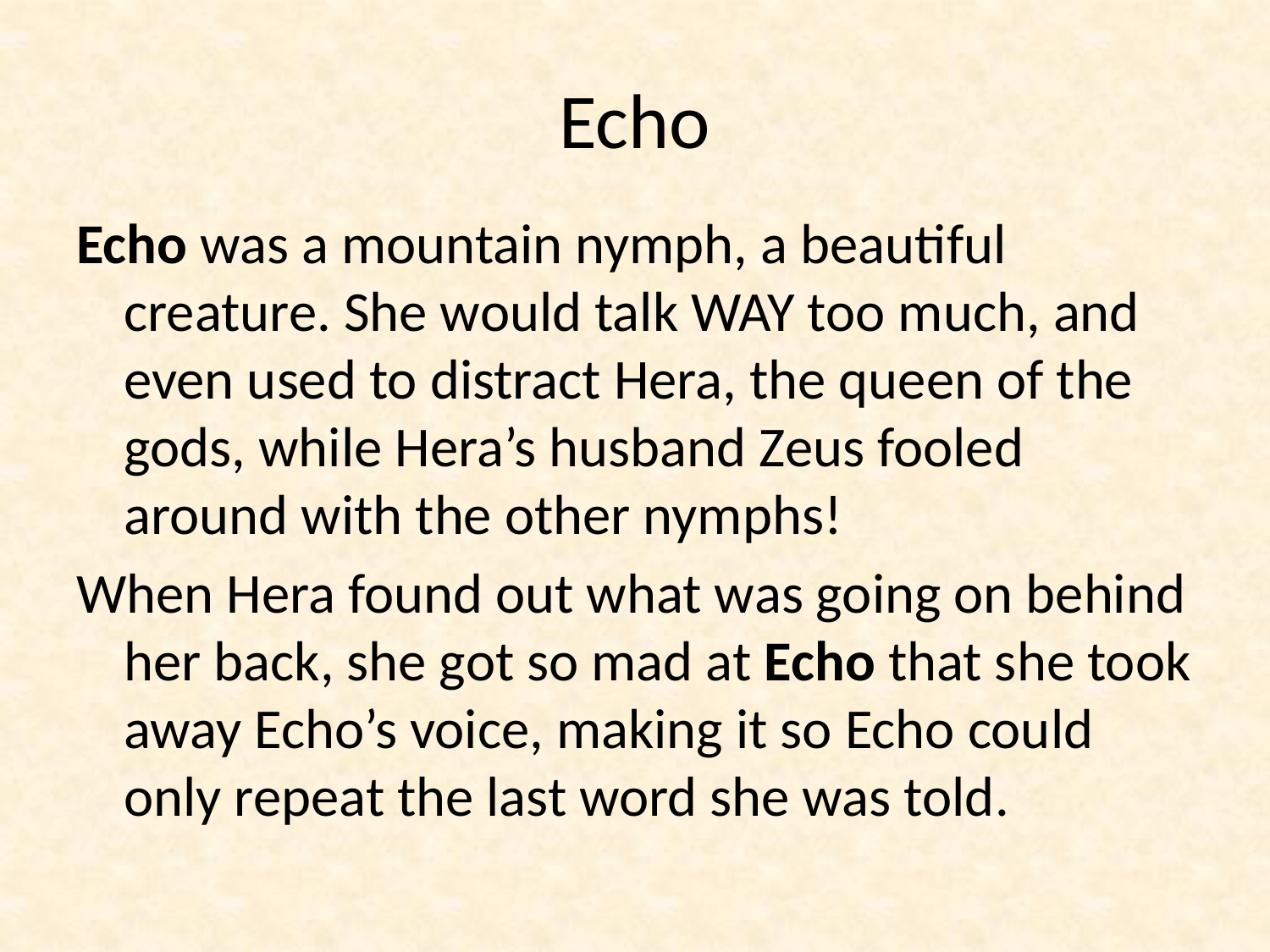

# Echo
Echo was a mountain nymph, a beautiful creature. She would talk WAY too much, and even used to distract Hera, the queen of the gods, while Hera’s husband Zeus fooled around with the other nymphs!
When Hera found out what was going on behind her back, she got so mad at Echo that she took away Echo’s voice, making it so Echo could only repeat the last word she was told.